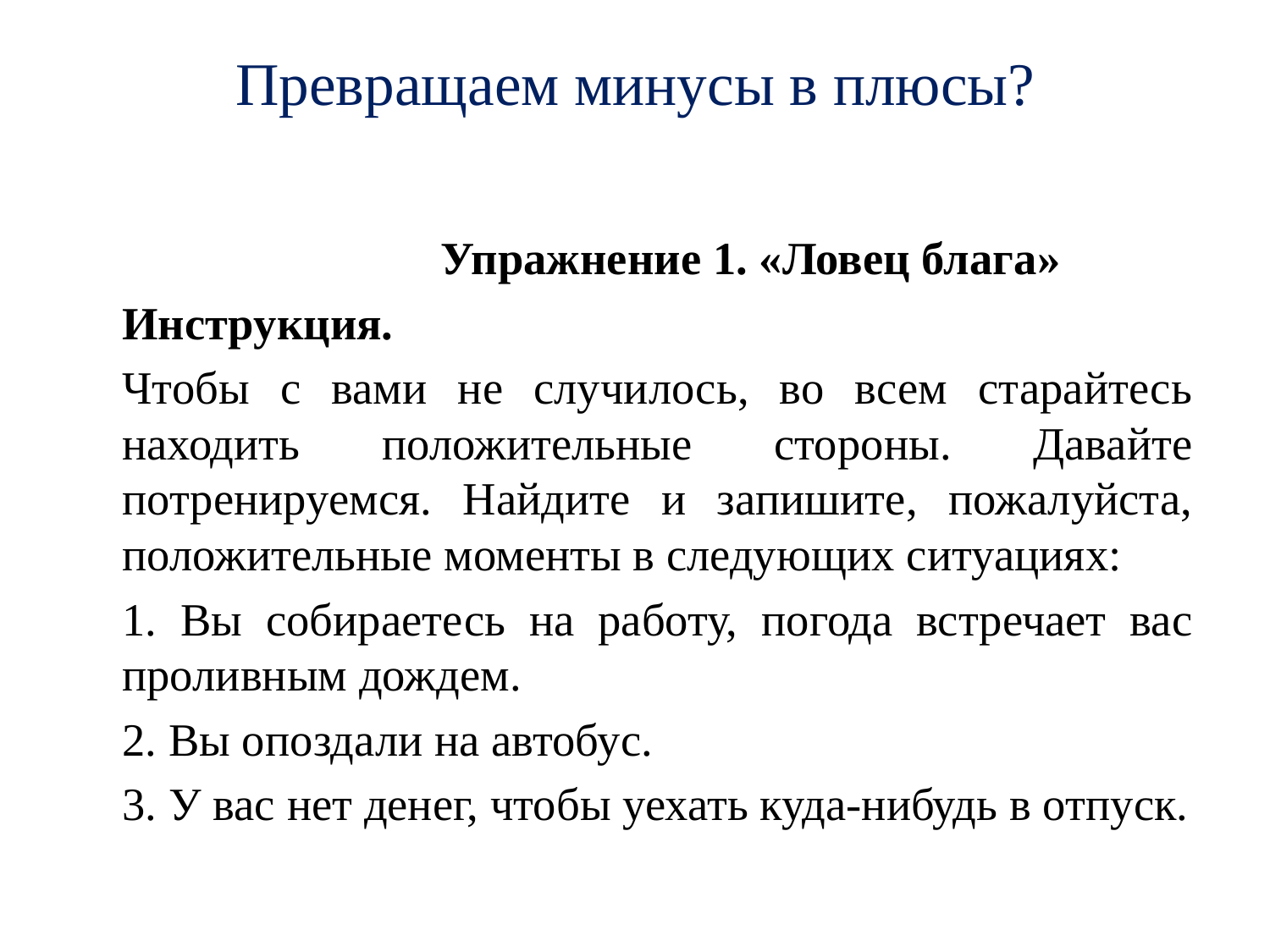

# Превращаем минусы в плюсы?
                Упражнение 1. «Ловец блага»
Инструкция.
Чтобы с вами не случилось, во всем старайтесь находить положительные стороны. Давайте потренируемся. Найдите и запишите, пожалуйста, положительные моменты в следующих ситуациях:
1. Вы собираетесь на работу, погода встречает вас проливным дождем.
2. Вы опоздали на автобус.
3. У вас нет денег, чтобы уехать куда-нибудь в отпуск.